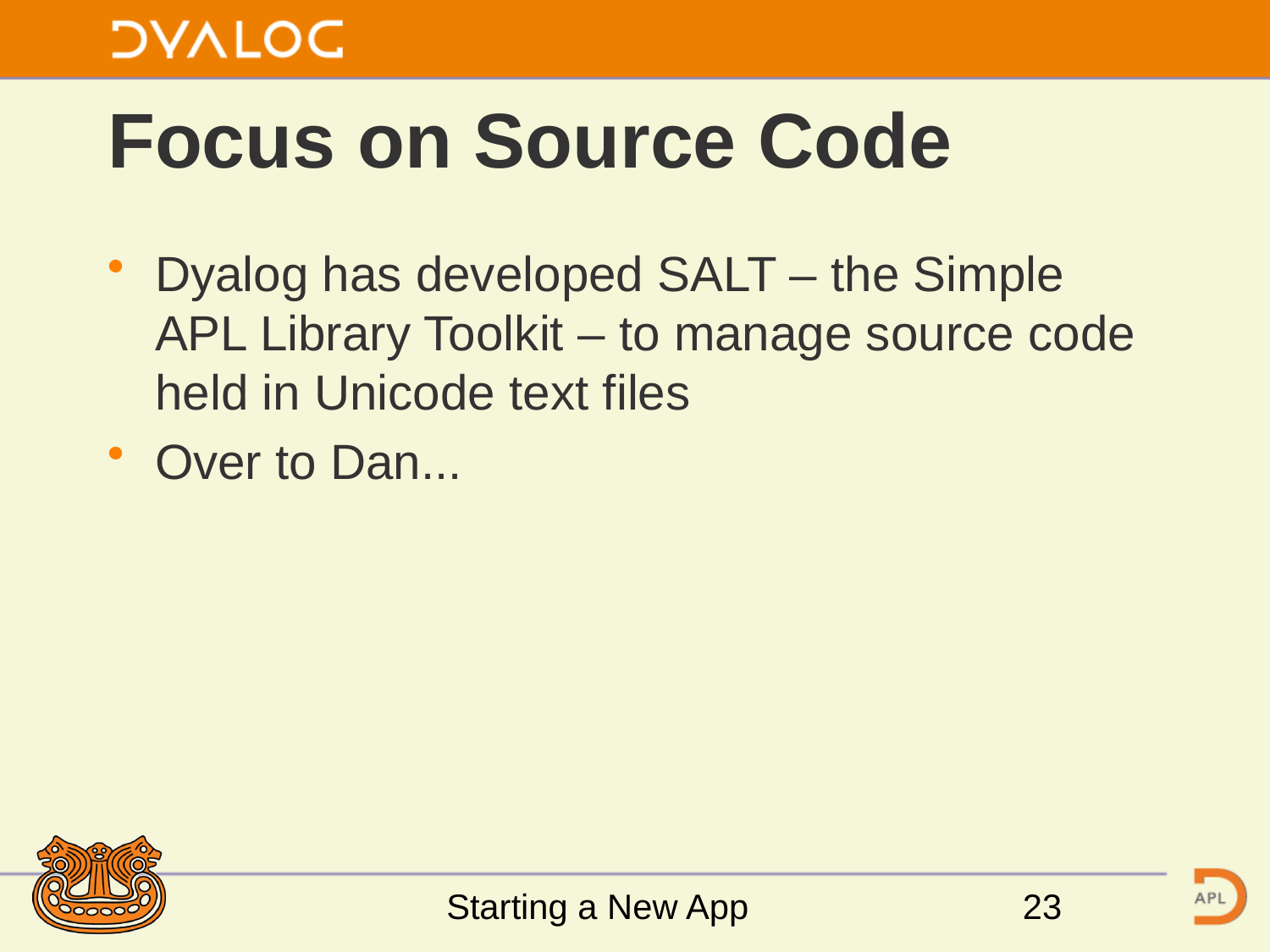

# Focus on Source Code
Dyalog has developed SALT – the Simple APL Library Toolkit – to manage source code held in Unicode text files
Over to Dan...

Starting a New App
23